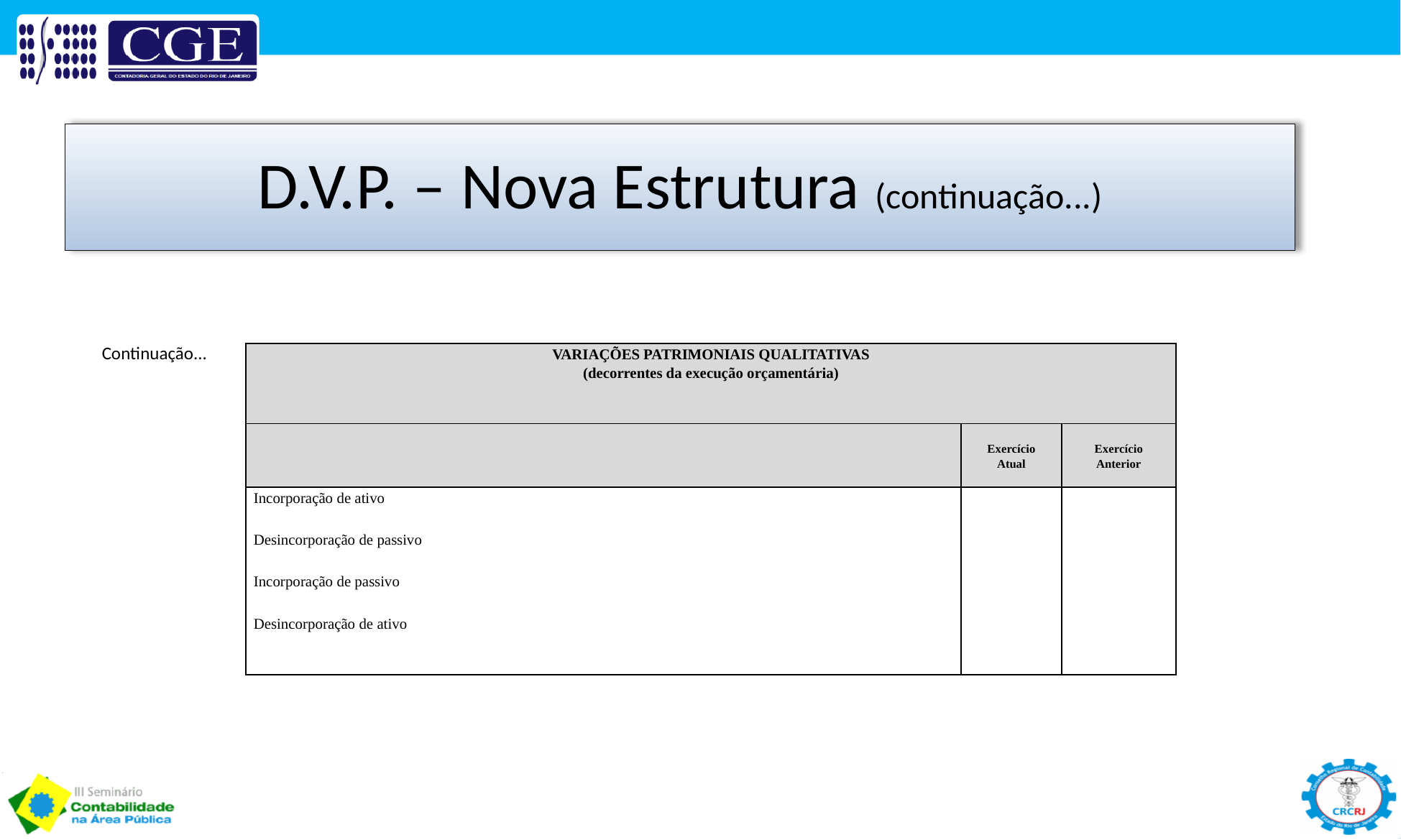

D.V.P. – Nova Estrutura (continuação...)
Continuação...
| VARIAÇÕES PATRIMONIAIS QUALITATIVAS (decorrentes da execução orçamentária) |  |  |
| --- | --- | --- |
|  | Exercício Atual | Exercício Anterior |
| Incorporação de ativo Desincorporação de passivo Incorporação de passivo Desincorporação de ativo |  |  |